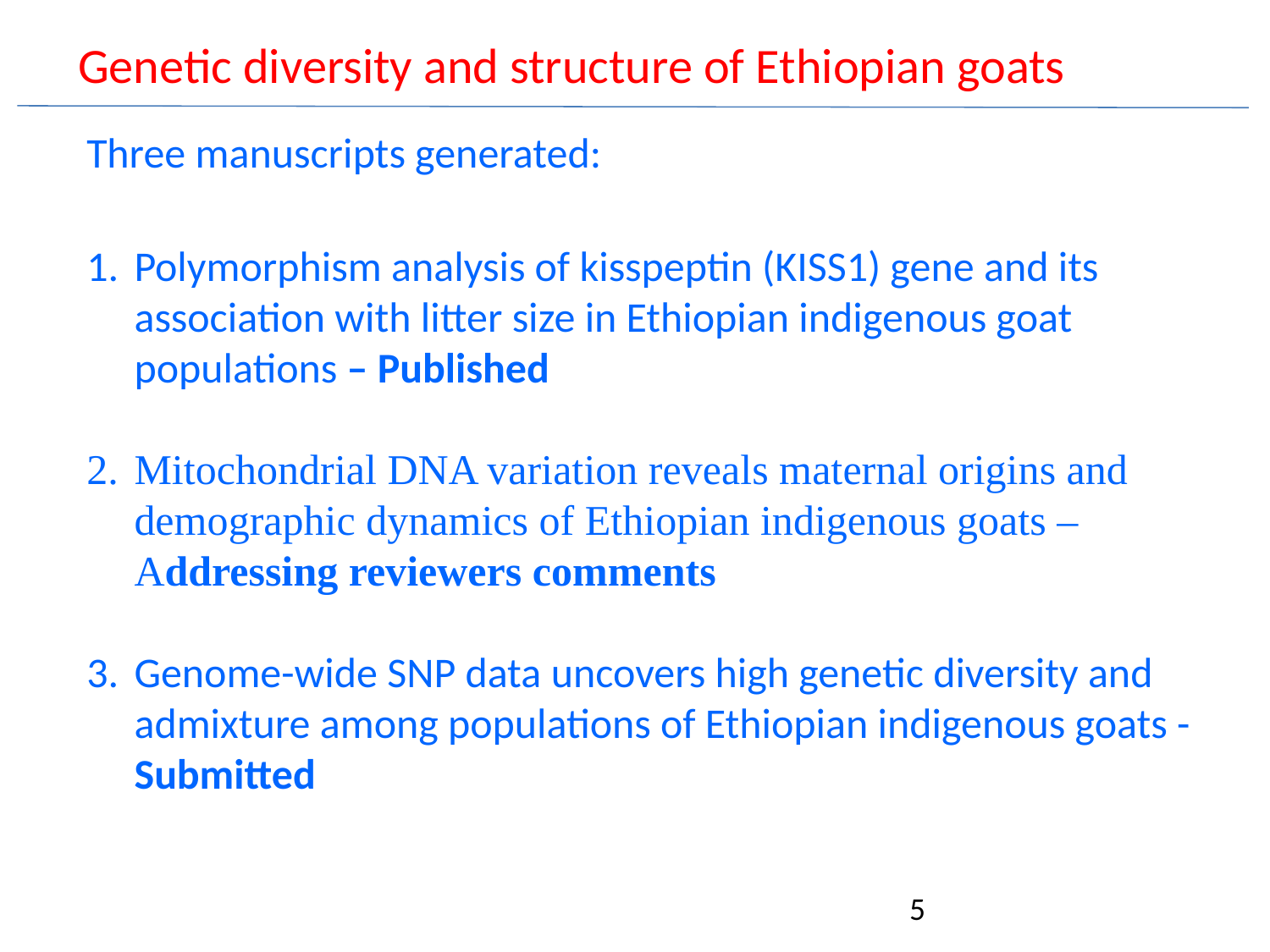

Genetic diversity and structure of Ethiopian goats
Three manuscripts generated:
Polymorphism analysis of kisspeptin (KISS1) gene and its association with litter size in Ethiopian indigenous goat populations – Published

Mitochondrial DNA variation reveals maternal origins and demographic dynamics of Ethiopian indigenous goats – Addressing reviewers comments

Genome-wide SNP data uncovers high genetic diversity and admixture among populations of Ethiopian indigenous goats - Submitted
5